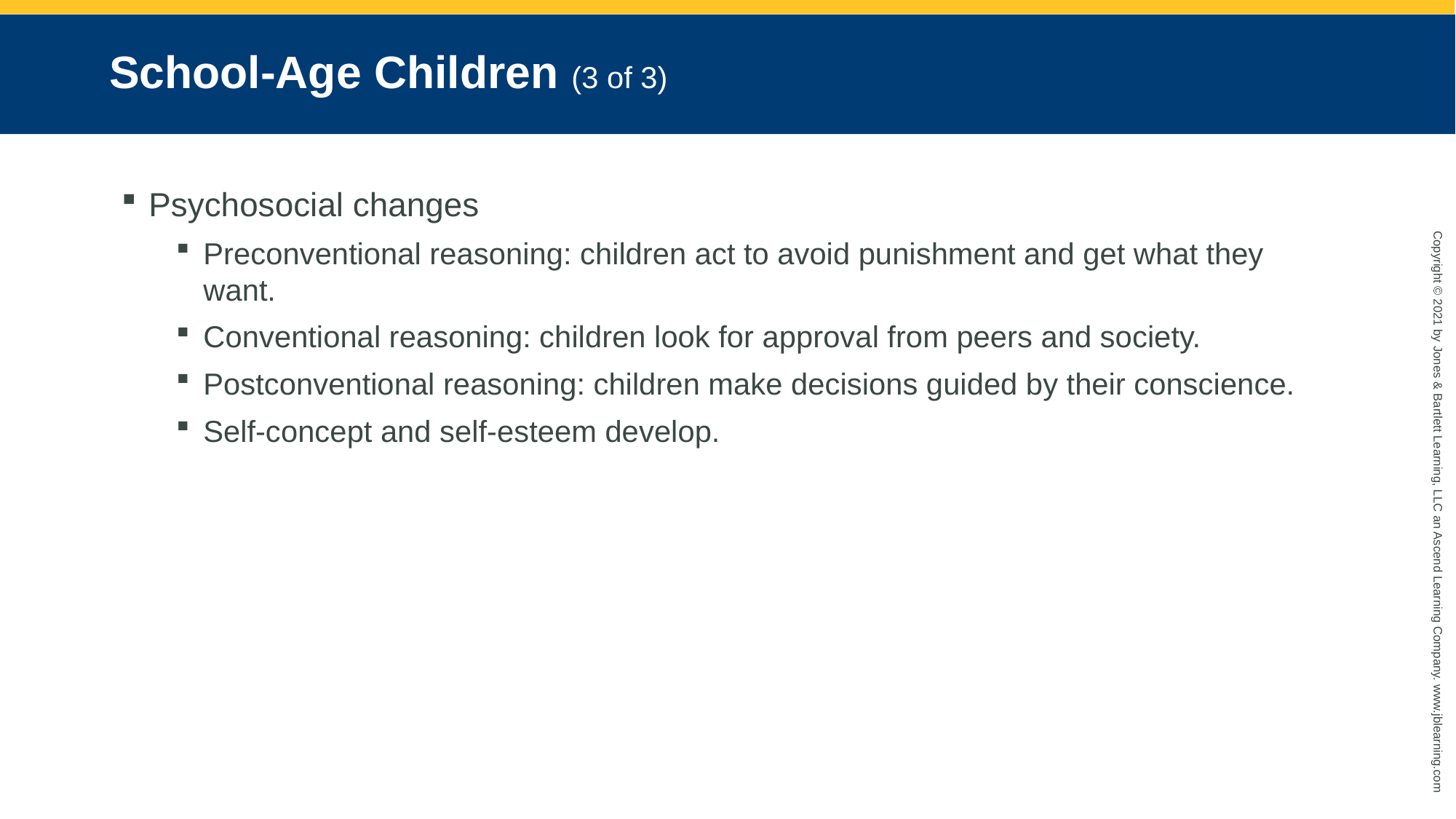

# School-Age Children (3 of 3)
Psychosocial changes
Preconventional reasoning: children act to avoid punishment and get what they want.
Conventional reasoning: children look for approval from peers and society.
Postconventional reasoning: children make decisions guided by their conscience.
Self-concept and self-esteem develop.